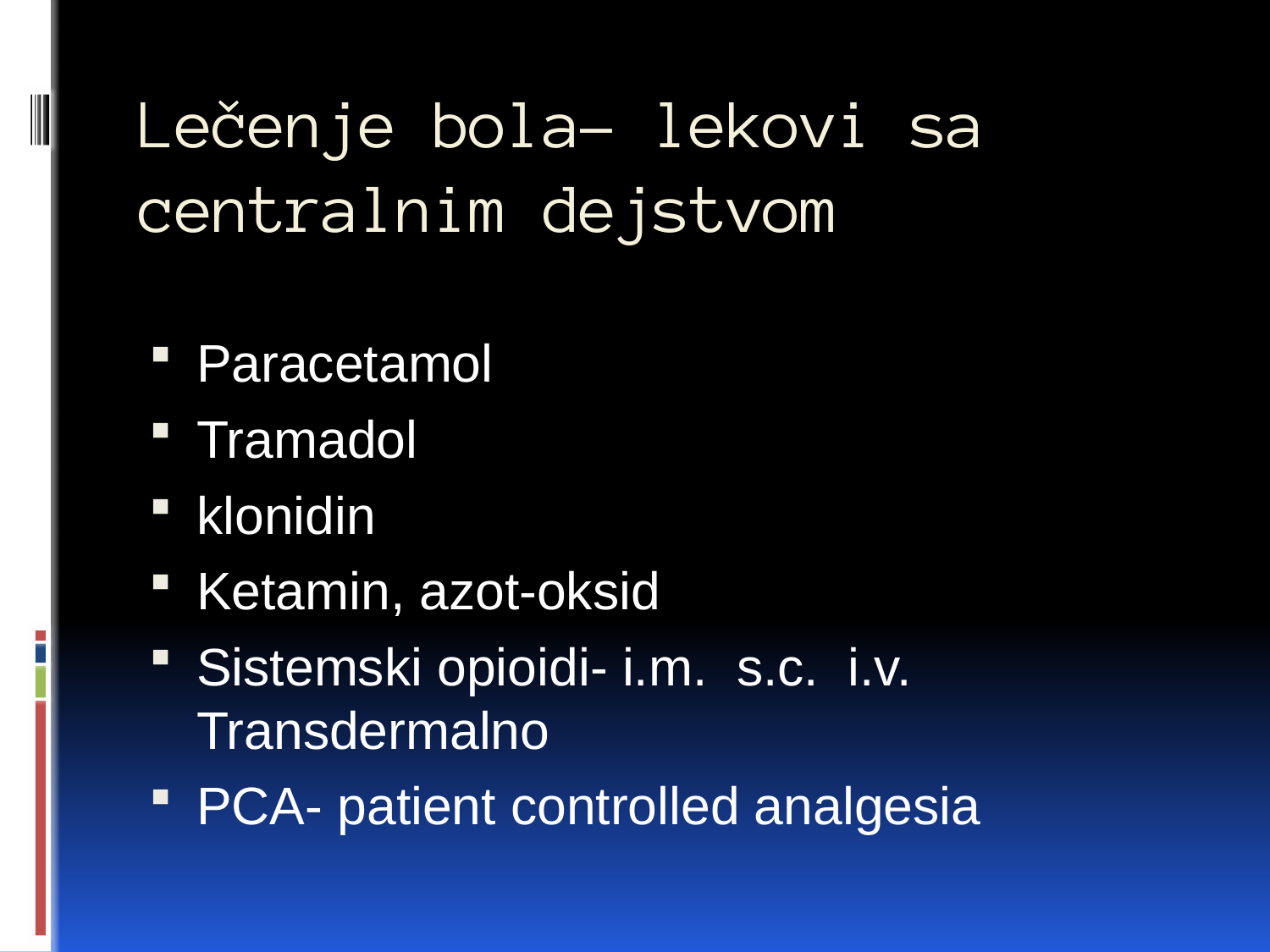

# Lečenje bola- lekovi sa centralnim dejstvom

Paracetamol
Tramadol
klonidin
Ketamin, azot-oksid
Sistemski opioidi- i.m.  s.c.  i.v.  Transdermalno
PCA- patient controlled analgesia